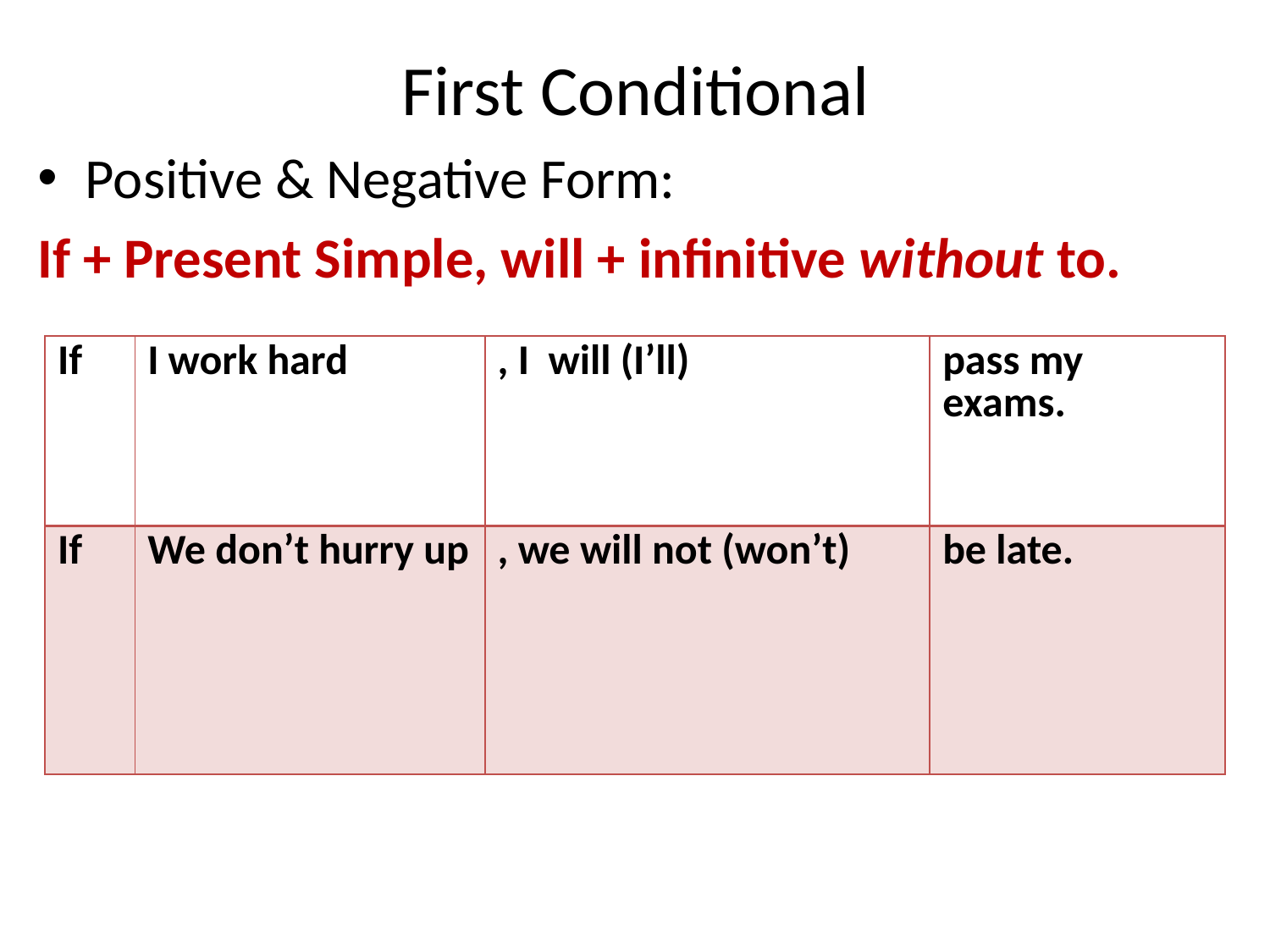

# First Conditional
Positive & Negative Form:
If + Present Simple, will + infinitive without to.

| If | I work hard | , I will (I’ll) | pass my exams. |
| --- | --- | --- | --- |
| If | We don’t hurry up | , we will not (won’t) | be late. |